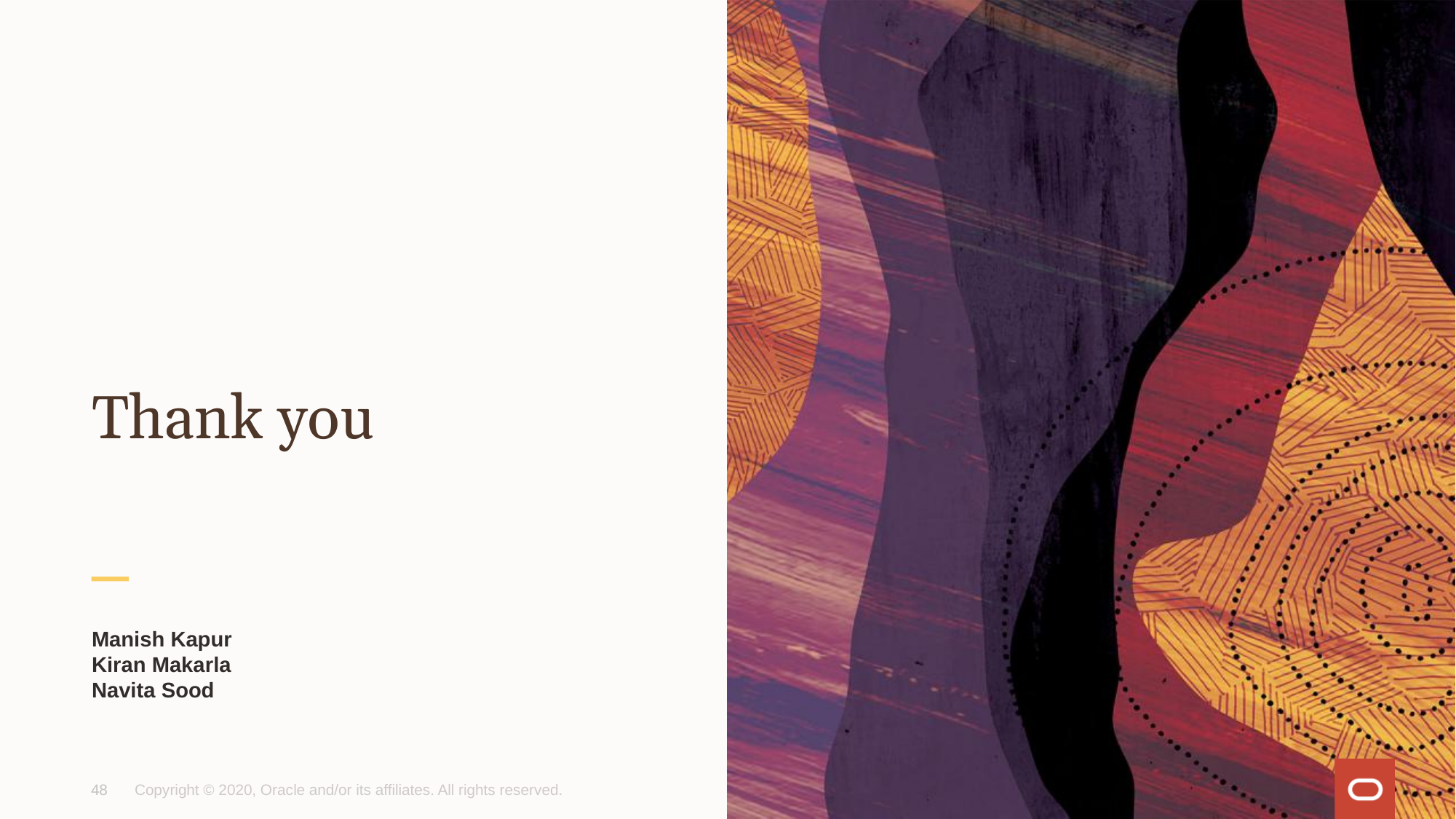

Thank you
Manish Kapur
Kiran Makarla
Navita Sood

48
Copyright © 2020, Oracle and/or its affiliates. All rights reserved.